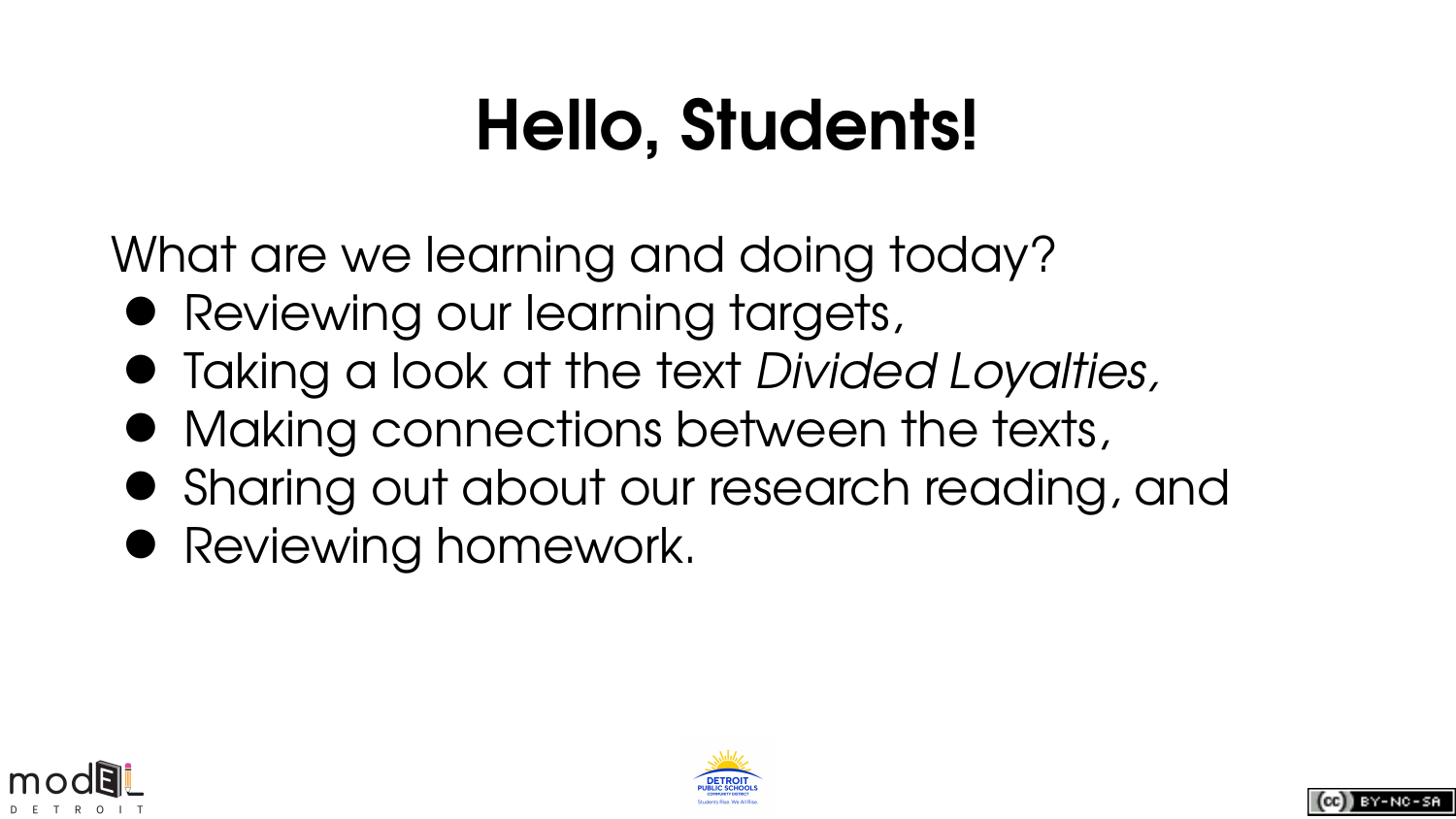

# Hello, Students!
What are we learning and doing today?
Reviewing our learning targets,
Taking a look at the text Divided Loyalties,
Making connections between the texts,
Sharing out about our research reading, and
Reviewing homework.